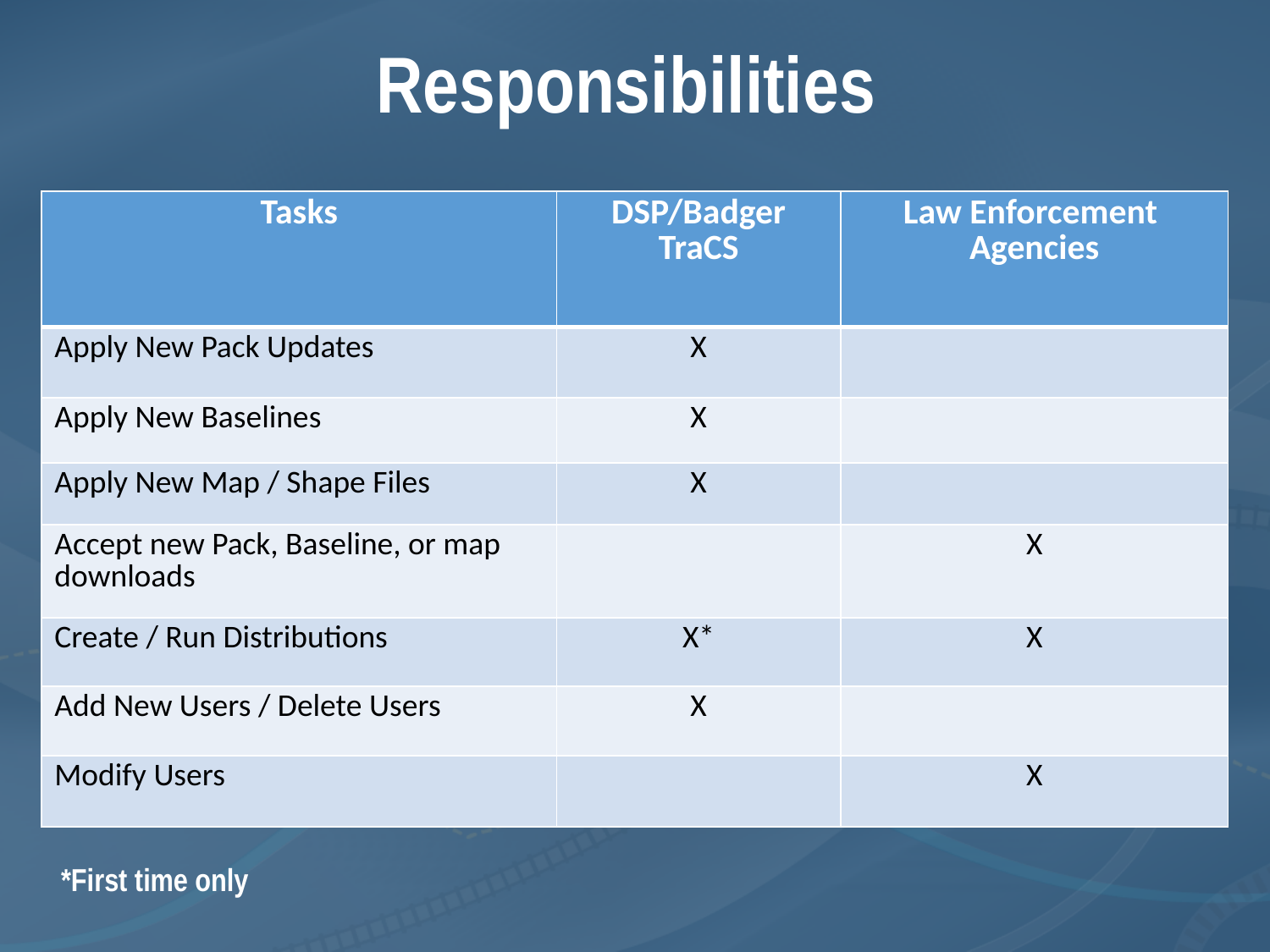

# Responsibilities
| Tasks | DSP/Badger TraCS | Law Enforcement Agencies |
| --- | --- | --- |
| Apply New Pack Updates | X |  |
| Apply New Baselines | X |  |
| Apply New Map / Shape Files | X |  |
| Accept new Pack, Baseline, or map downloads |  | X |
| Create / Run Distributions | X\* | X |
| Add New Users / Delete Users | X |  |
| Modify Users |  | X |
*First time only